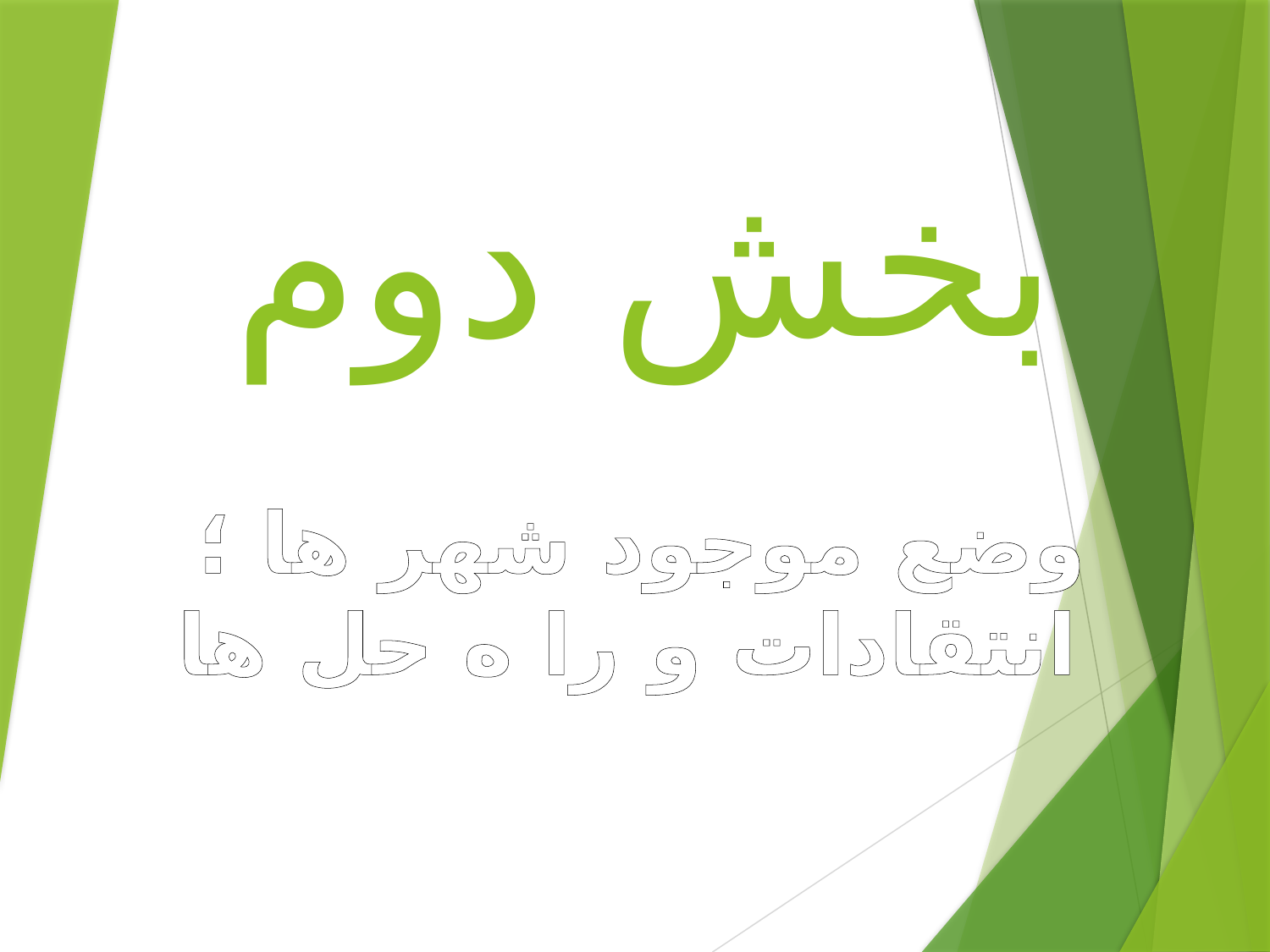

# بخش دوم
وضع موجود شهر ها ؛
انتقادات و را ه حل ها